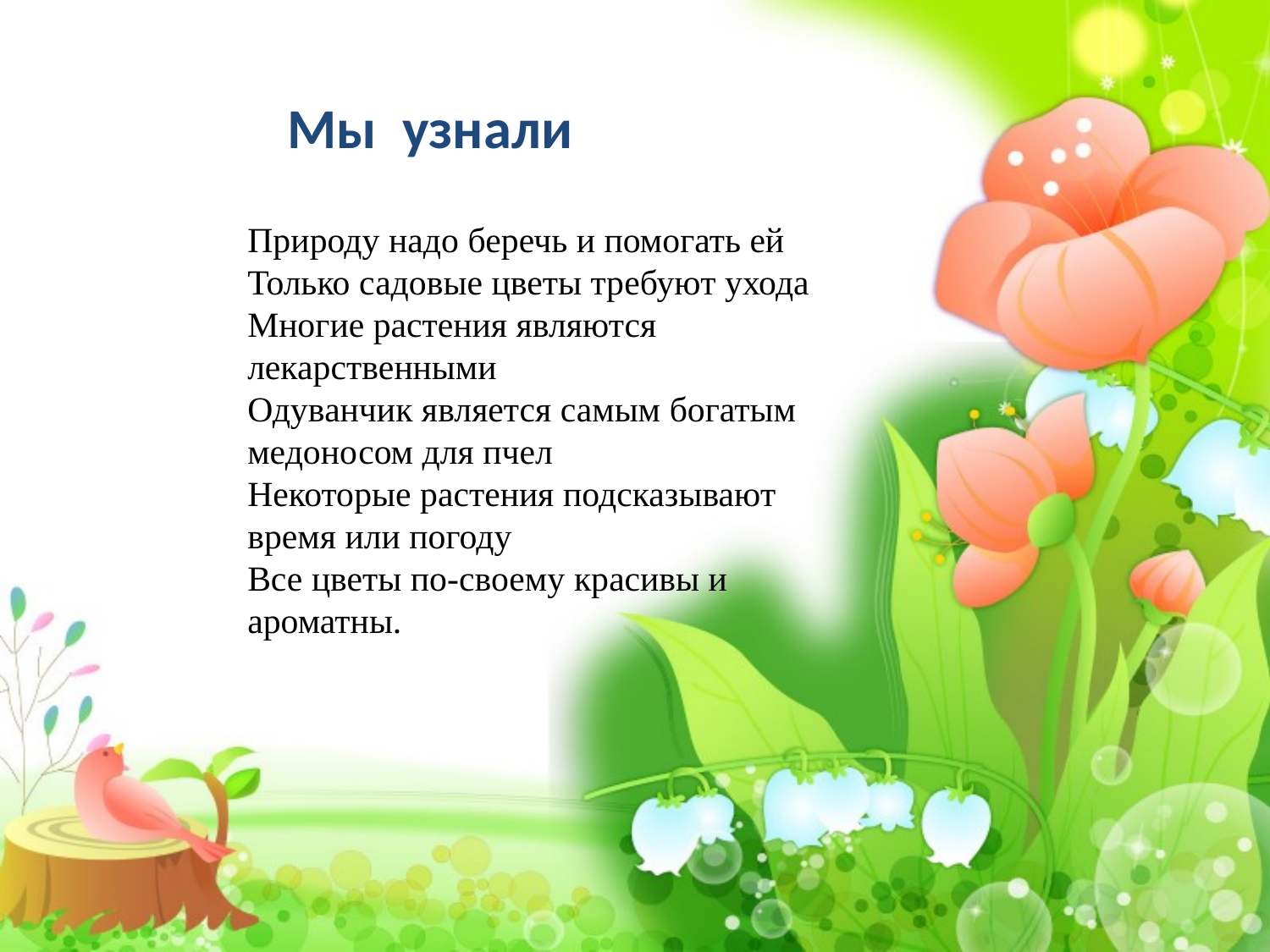

Мы  узнали

Природу надо беречь и помогать ей
Только садовые цветы требуют ухода
Многие растения являются лекарственными
Одуванчик является самым богатым медоносом для пчел
Некоторые растения подсказывают время или погоду
Все цветы по-своему красивы и ароматны.